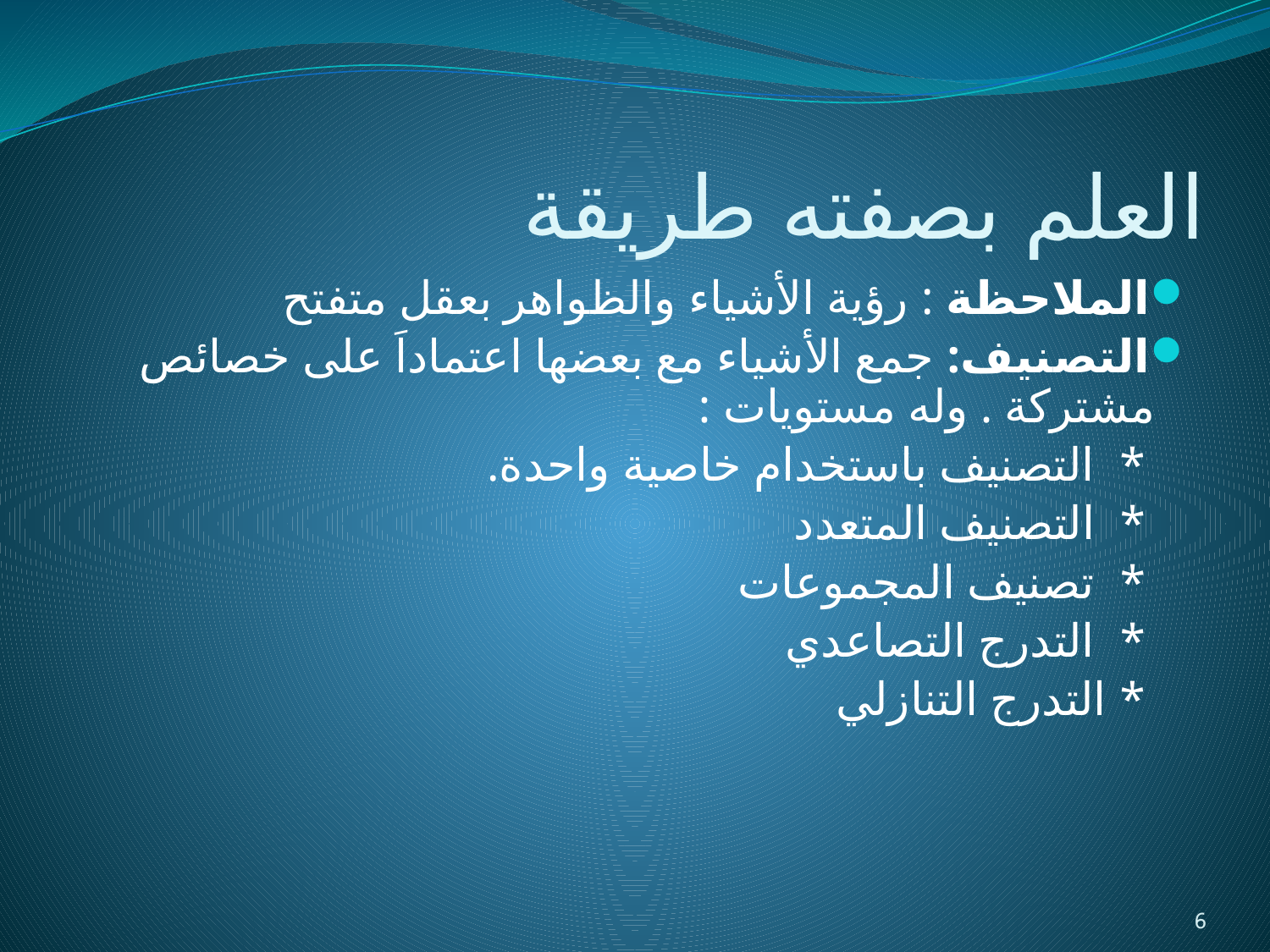

# العلم بصفته طريقة
الملاحظة : رؤية الأشياء والظواهر بعقل متفتح
التصنيف: جمع الأشياء مع بعضها اعتماداَ على خصائص مشتركة . وله مستويات :
    *  التصنيف باستخدام خاصية واحدة.
    *  التصنيف المتعدد
    *  تصنيف المجموعات
    *  التدرج التصاعدي
    * التدرج التنازلي
6